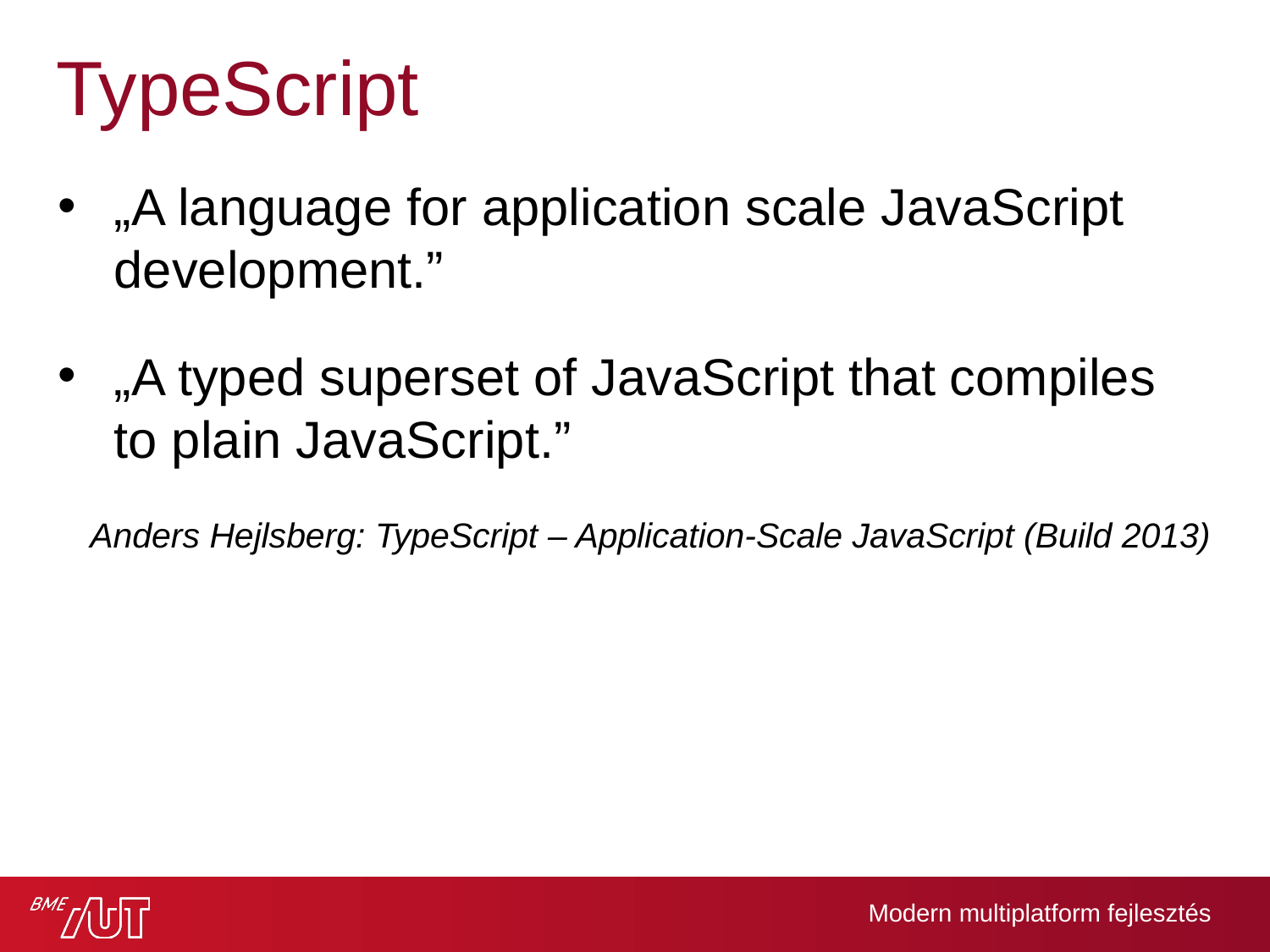

# TypeScript
„A language for application scale JavaScript development.”
„A typed superset of JavaScript that compiles to plain JavaScript.”
Anders Hejlsberg: TypeScript – Application-Scale JavaScript (Build 2013)
Modern multiplatform fejlesztés